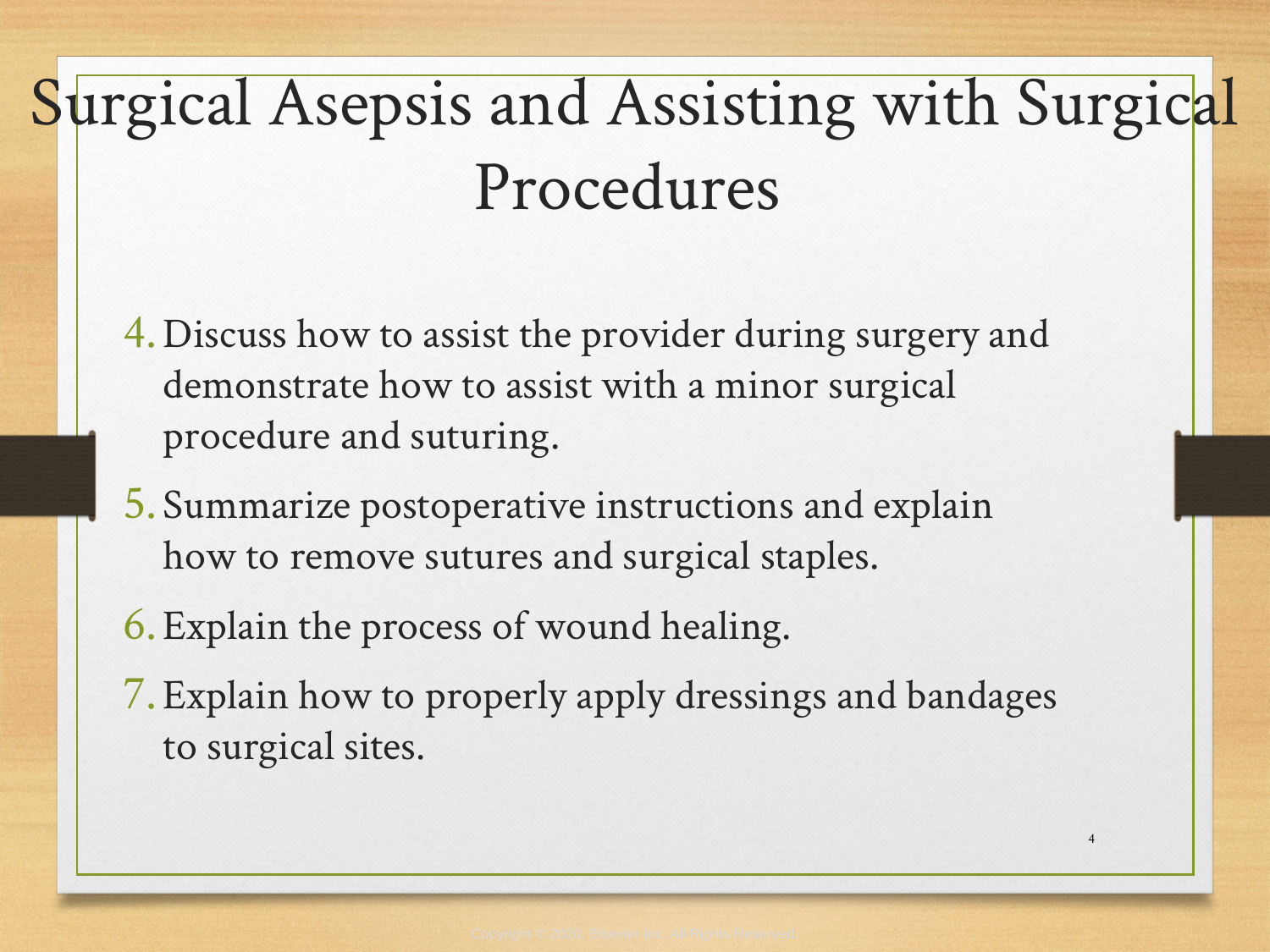

Surgical Asepsis and Assisting with Surgical Procedures
Discuss how to assist the provider during surgery and demonstrate how to assist with a minor surgical procedure and suturing.
Summarize postoperative instructions and explain how to remove sutures and surgical staples.
Explain the process of wound healing.
Explain how to properly apply dressings and bandages to surgical sites.
 4